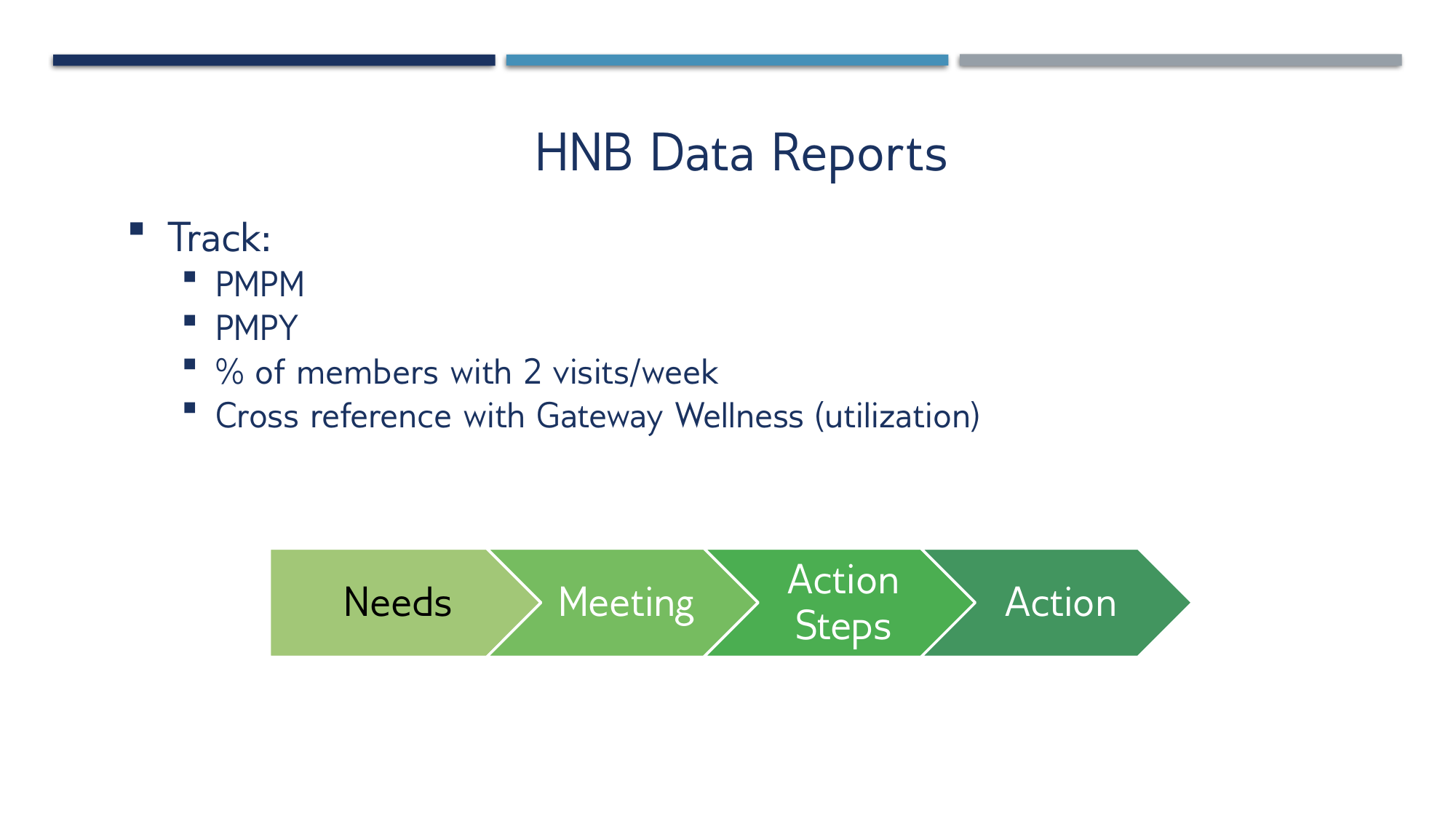

HNB Data Reports
Needs
Meeting
Action Steps
Action
Track:
PMPM
PMPY
% of members with 2 visits/week
Cross reference with Gateway Wellness (utilization)